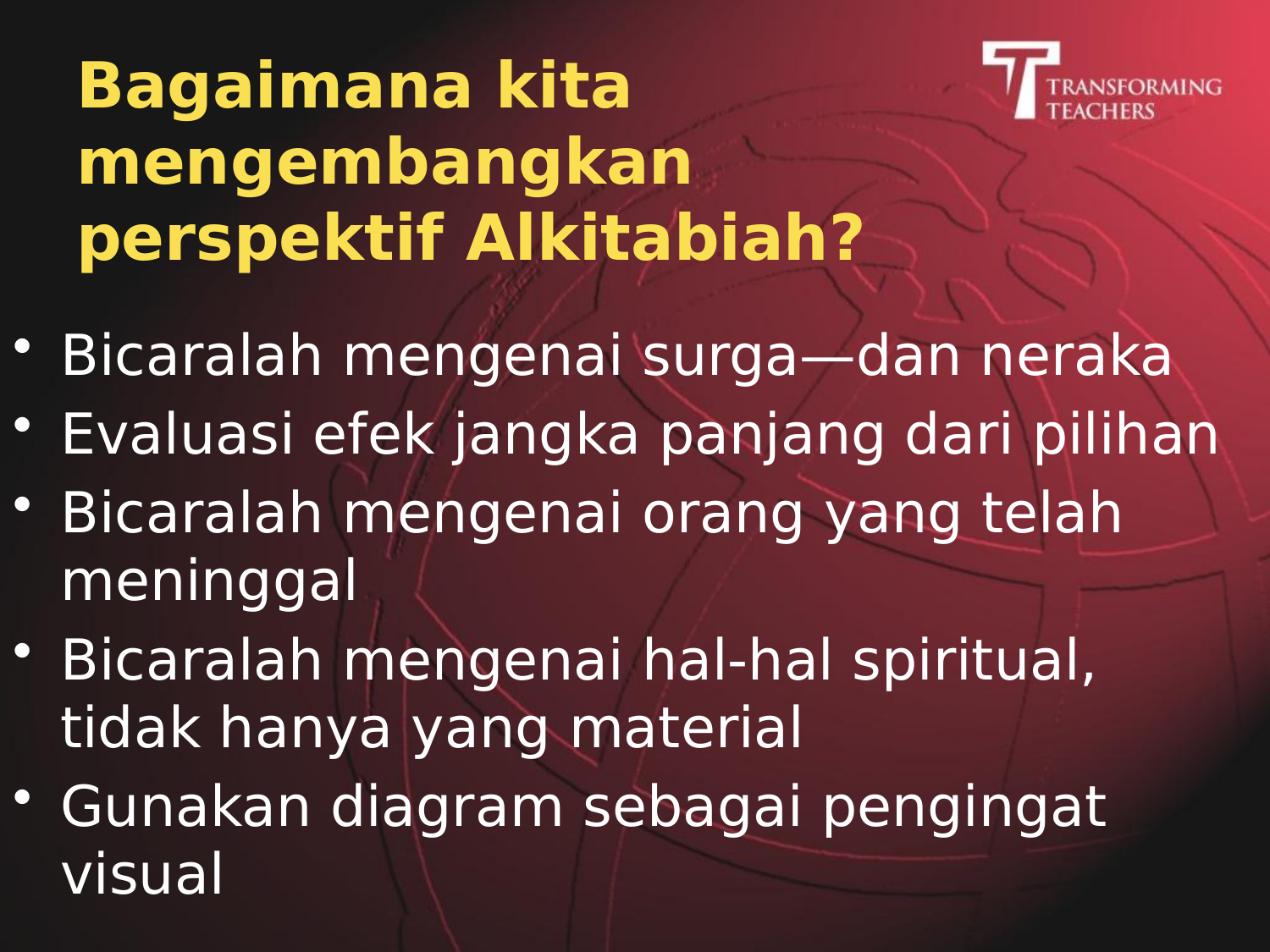

# Bagaimana kita mengembangkan perspektif Alkitabiah?
Bicaralah mengenai surga—dan neraka
Evaluasi efek jangka panjang dari pilihan
Bicaralah mengenai orang yang telah meninggal
Bicaralah mengenai hal-hal spiritual, tidak hanya yang material
Gunakan diagram sebagai pengingat visual